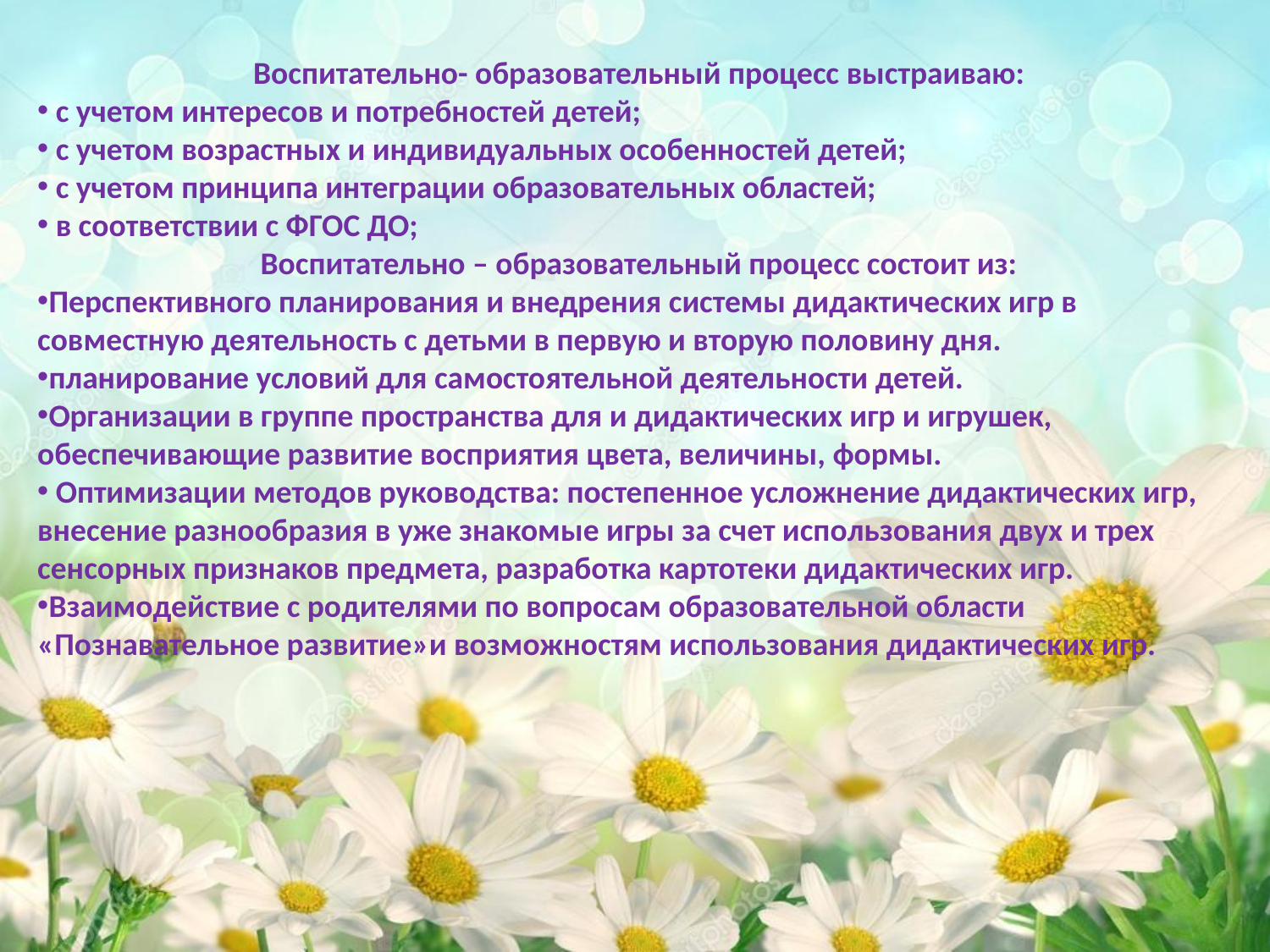

Воспитательно- образовательный процесс выстраиваю:
 с учетом интересов и потребностей детей;
 с учетом возрастных и индивидуальных особенностей детей;
 с учетом принципа интеграции образовательных областей;
 в соответствии с ФГОС ДО;
                               Воспитательно – образовательный процесс состоит из:
Перспективного планирования и внедрения системы дидактических игр в совместную деятельность с детьми в первую и вторую половину дня.
планирование условий для самостоятельной деятельности детей.
Организации в группе пространства для и дидактических игр и игрушек, обеспечивающие развитие восприятия цвета, величины, формы.
 Оптимизации методов руководства: постепенное усложнение дидактических игр, внесение разнообразия в уже знакомые игры за счет использования двух и трех сенсорных признаков предмета, разработка картотеки дидактических игр.
Взаимодействие с родителями по вопросам образовательной области «Познавательное развитие»и возможностям использования дидактических игр.